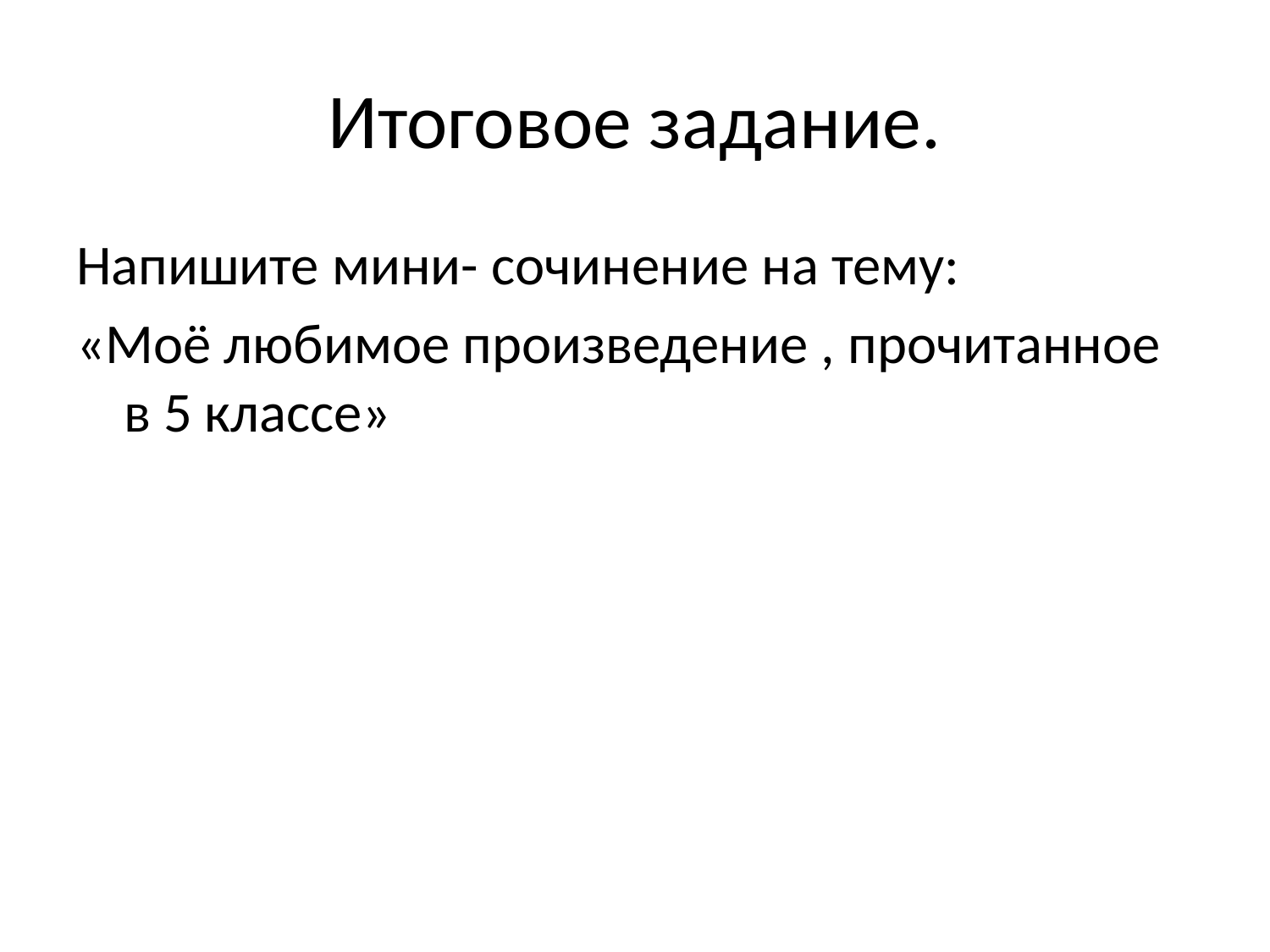

# Итоговое задание.
Напишите мини- сочинение на тему:
«Моё любимое произведение , прочитанное в 5 классе»